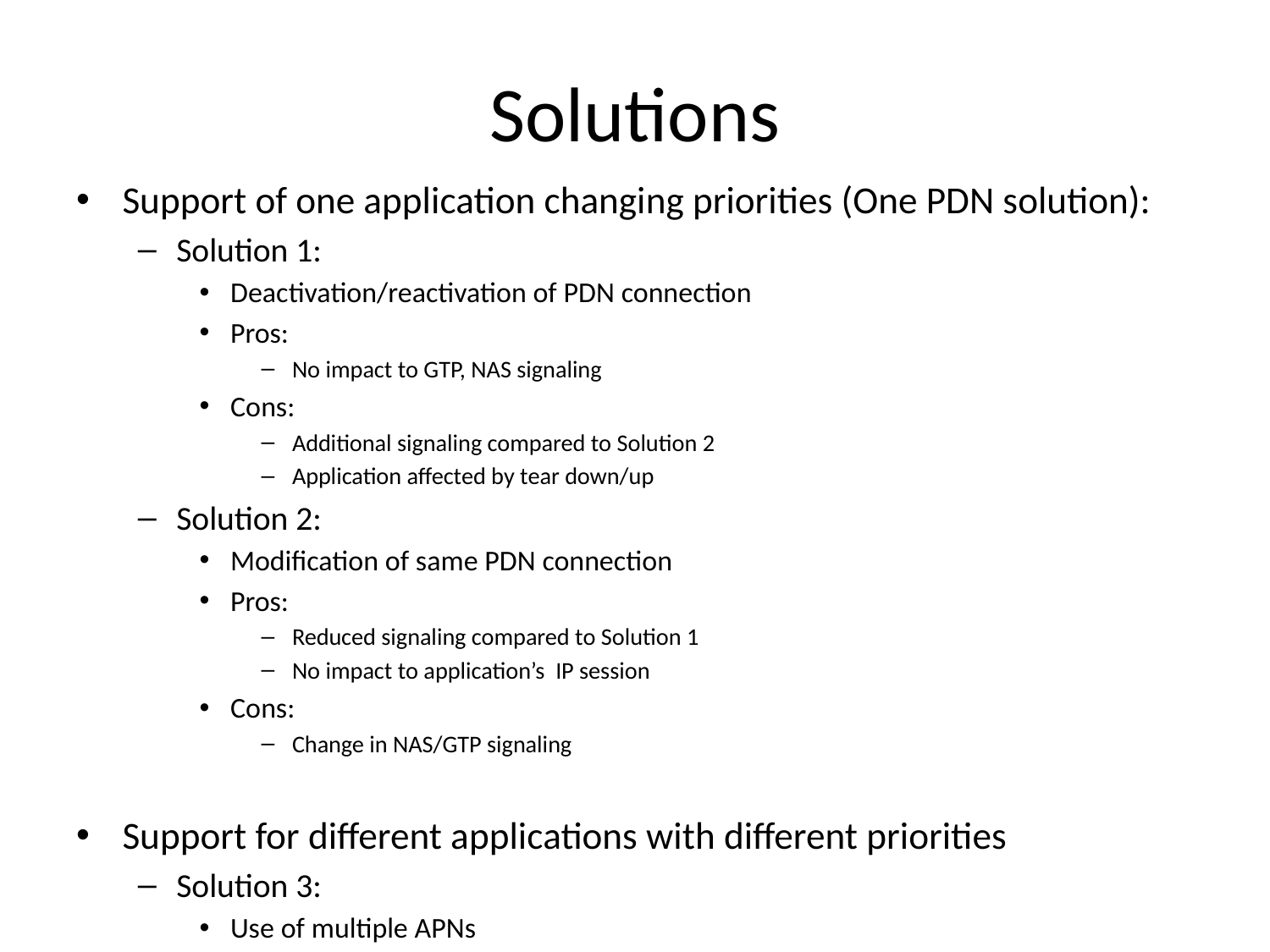

# Solutions
Support of one application changing priorities (One PDN solution):
Solution 1:
Deactivation/reactivation of PDN connection
Pros:
No impact to GTP, NAS signaling
Cons:
Additional signaling compared to Solution 2
Application affected by tear down/up
Solution 2:
Modification of same PDN connection
Pros:
Reduced signaling compared to Solution 1
No impact to application’s  IP session
Cons:
Change in NAS/GTP signaling

Support for different applications with different priorities
Solution 3:
Use of multiple APNs